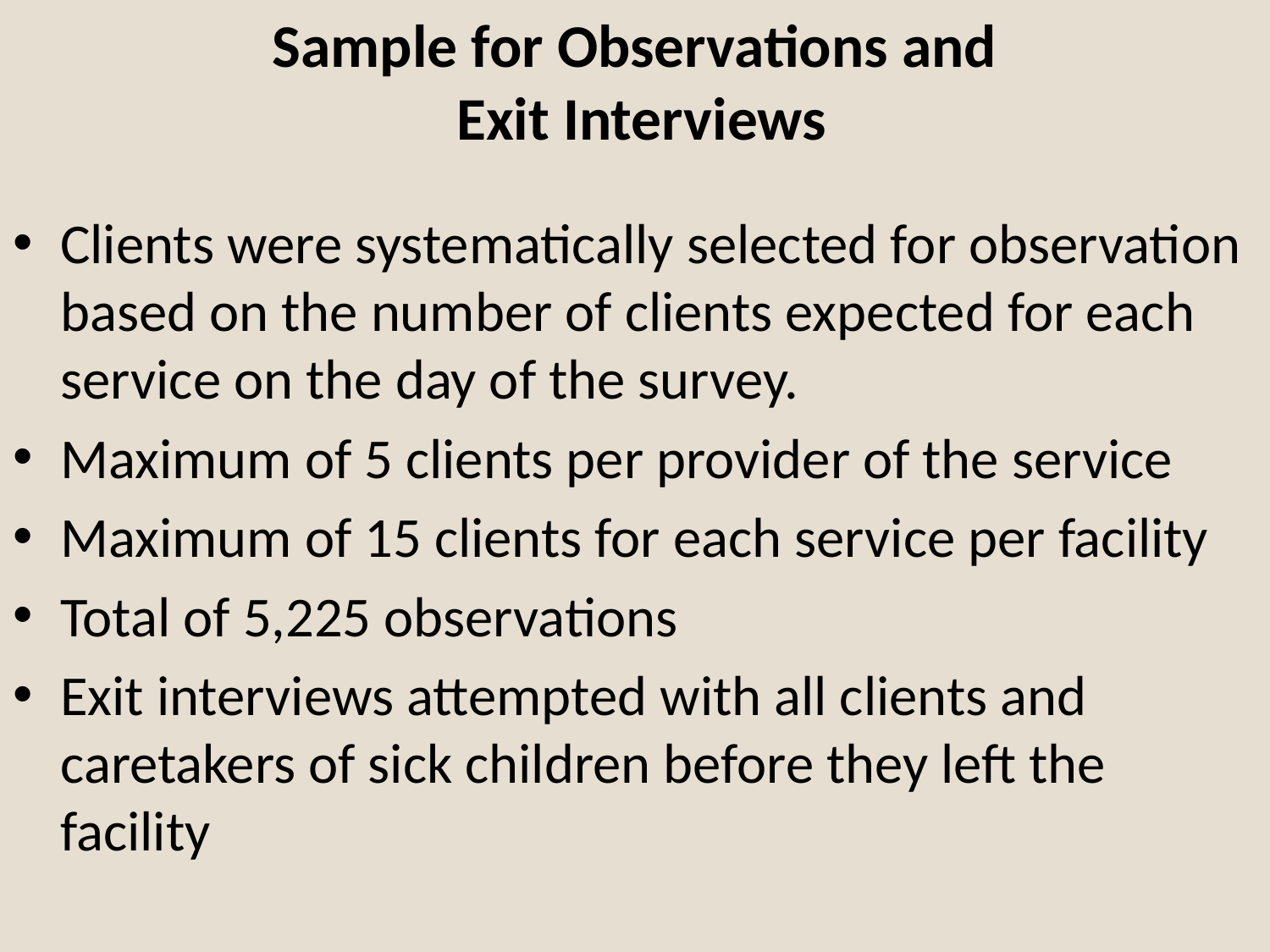

# Sample for Observations and Exit Interviews
Clients were systematically selected for observation based on the number of clients expected for each service on the day of the survey.
Maximum of 5 clients per provider of the service
Maximum of 15 clients for each service per facility
Total of 5,225 observations
Exit interviews attempted with all clients and caretakers of sick children before they left the facility